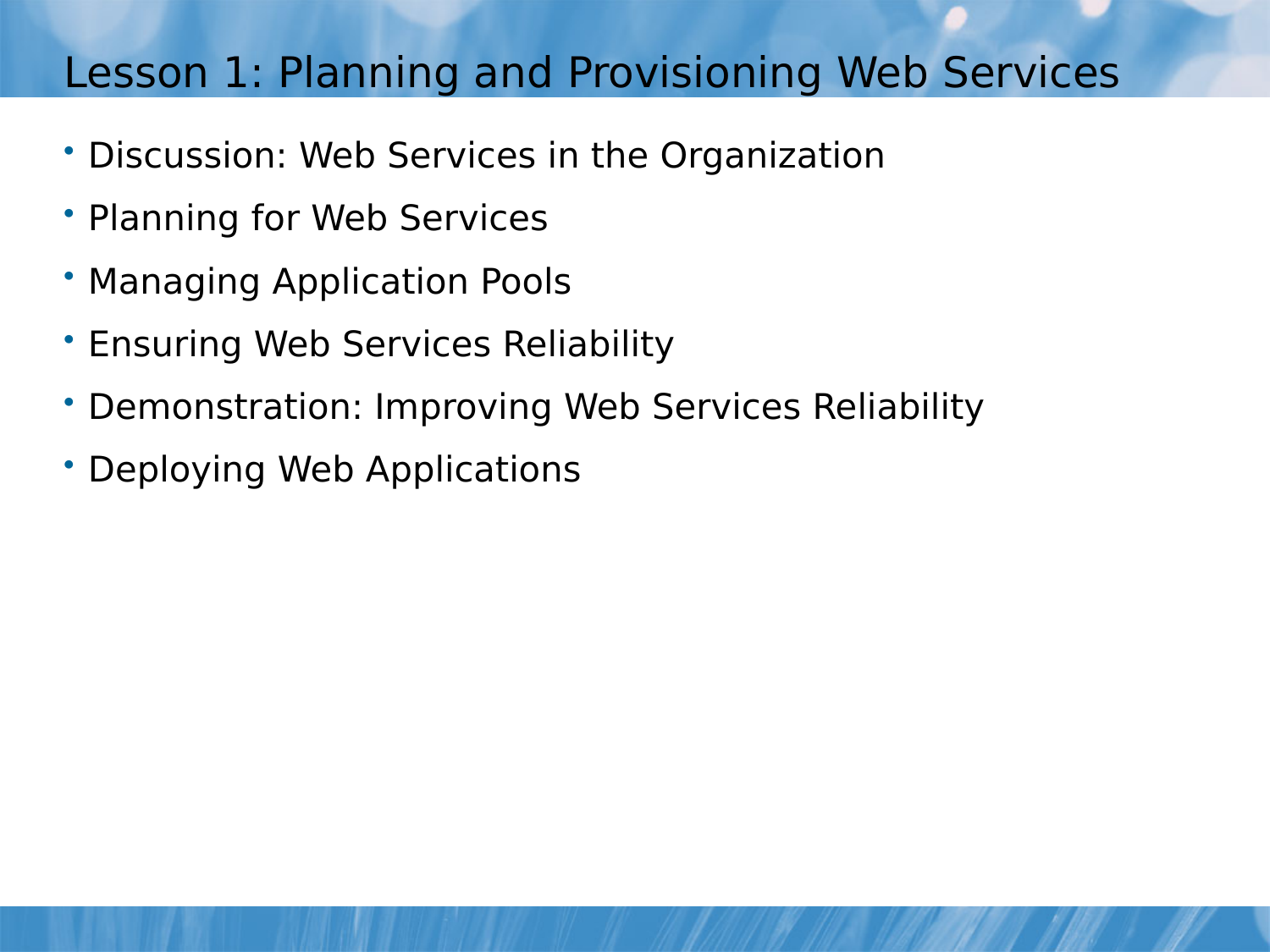

# Lesson 1: Planning and Provisioning Web Services
Discussion: Web Services in the Organization
Planning for Web Services
Managing Application Pools
Ensuring Web Services Reliability
Demonstration: Improving Web Services Reliability
Deploying Web Applications